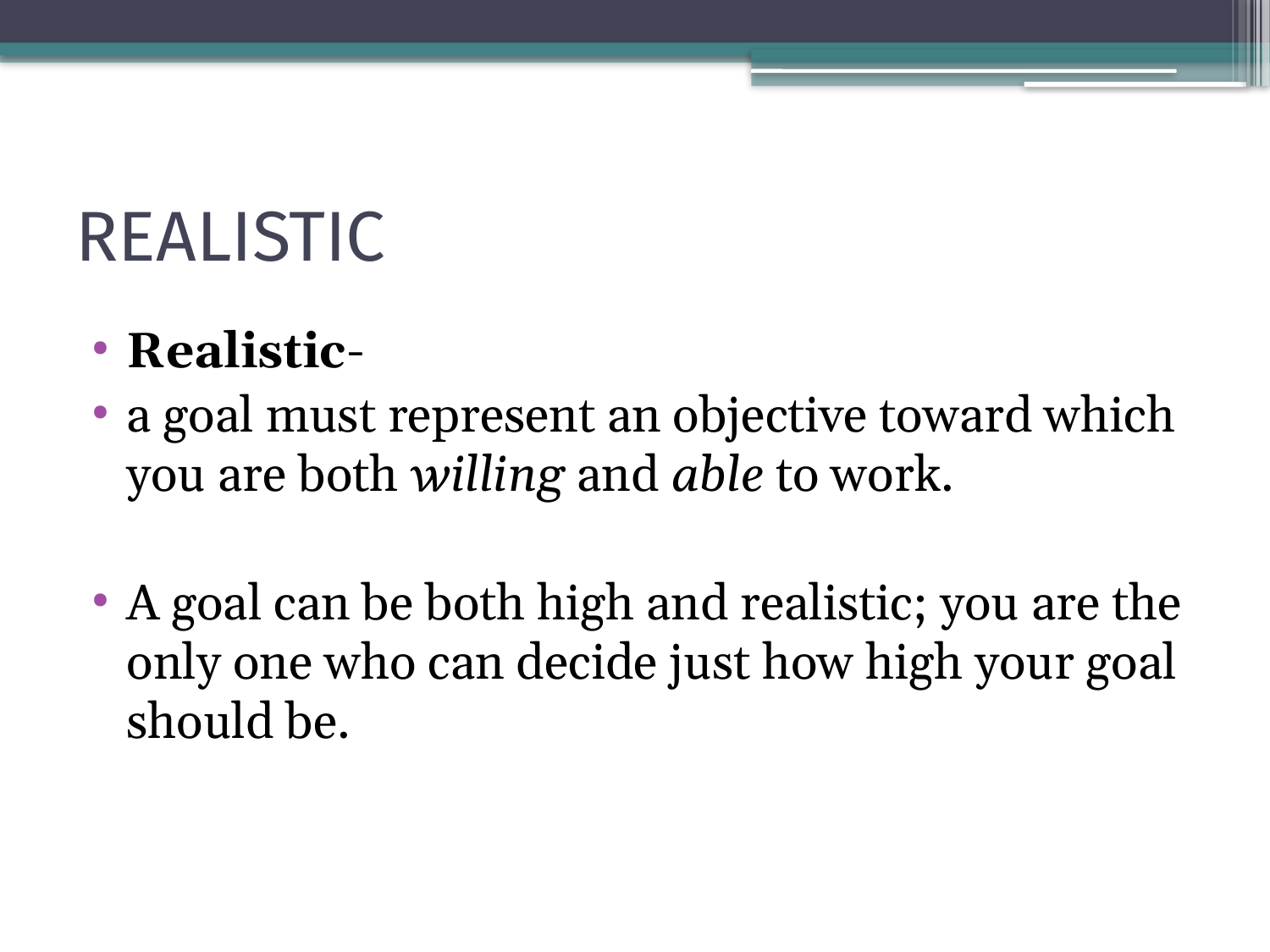

# REALISTIC
Realistic-
a goal must represent an objective toward which you are both willing and able to work.

A goal can be both high and realistic; you are the only one who can decide just how high your goal should be.